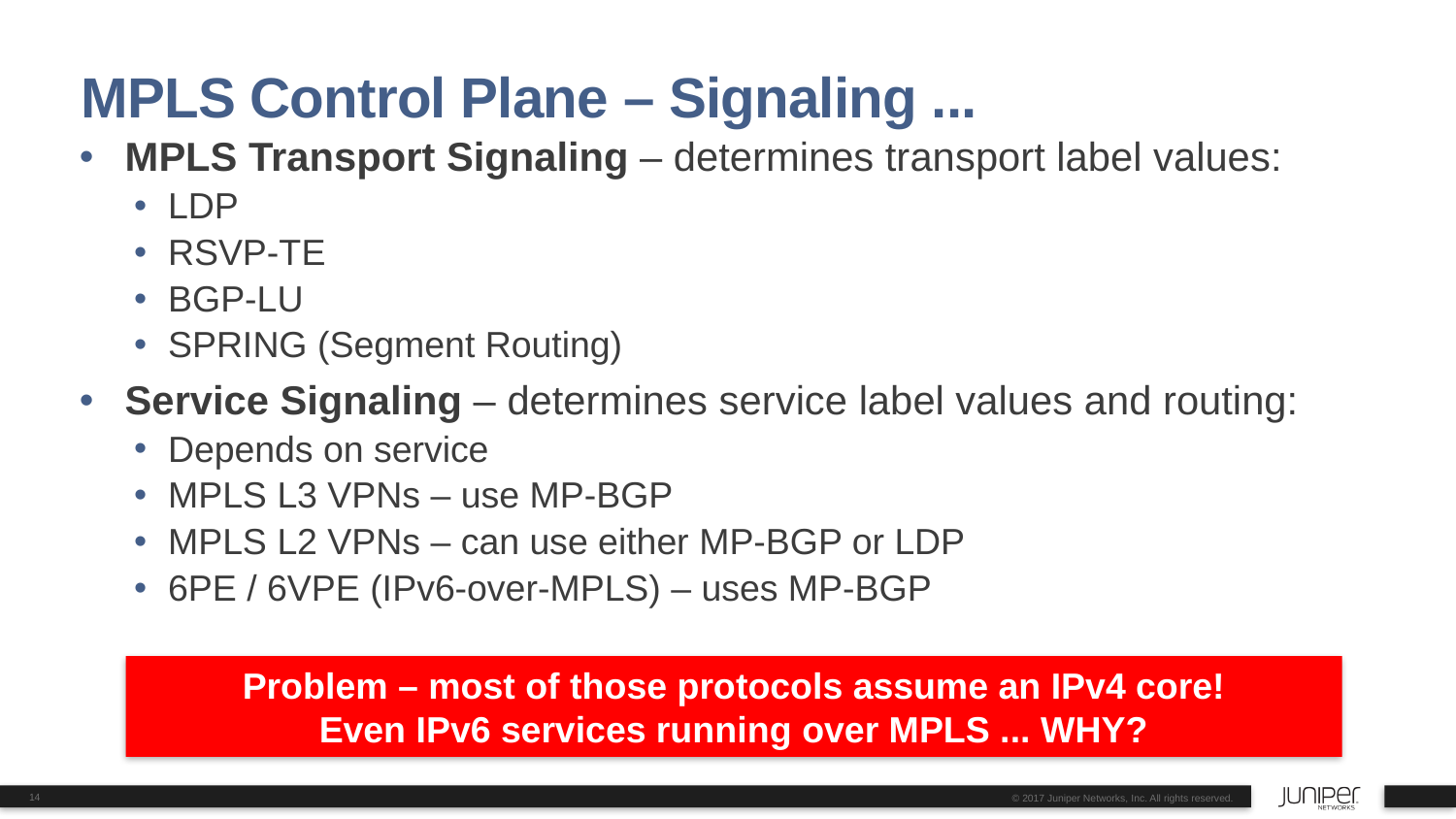

# MPLS Control Plane – Signaling ...
MPLS Transport Signaling – determines transport label values:
LDP
RSVP-TE
BGP-LU
SPRING (Segment Routing)
Service Signaling – determines service label values and routing:
Depends on service
MPLS L3 VPNs – use MP-BGP
MPLS L2 VPNs – can use either MP-BGP or LDP
6PE / 6VPE (IPv6-over-MPLS) – uses MP-BGP
Problem – most of those protocols assume an IPv4 core!
Even IPv6 services running over MPLS ... WHY?